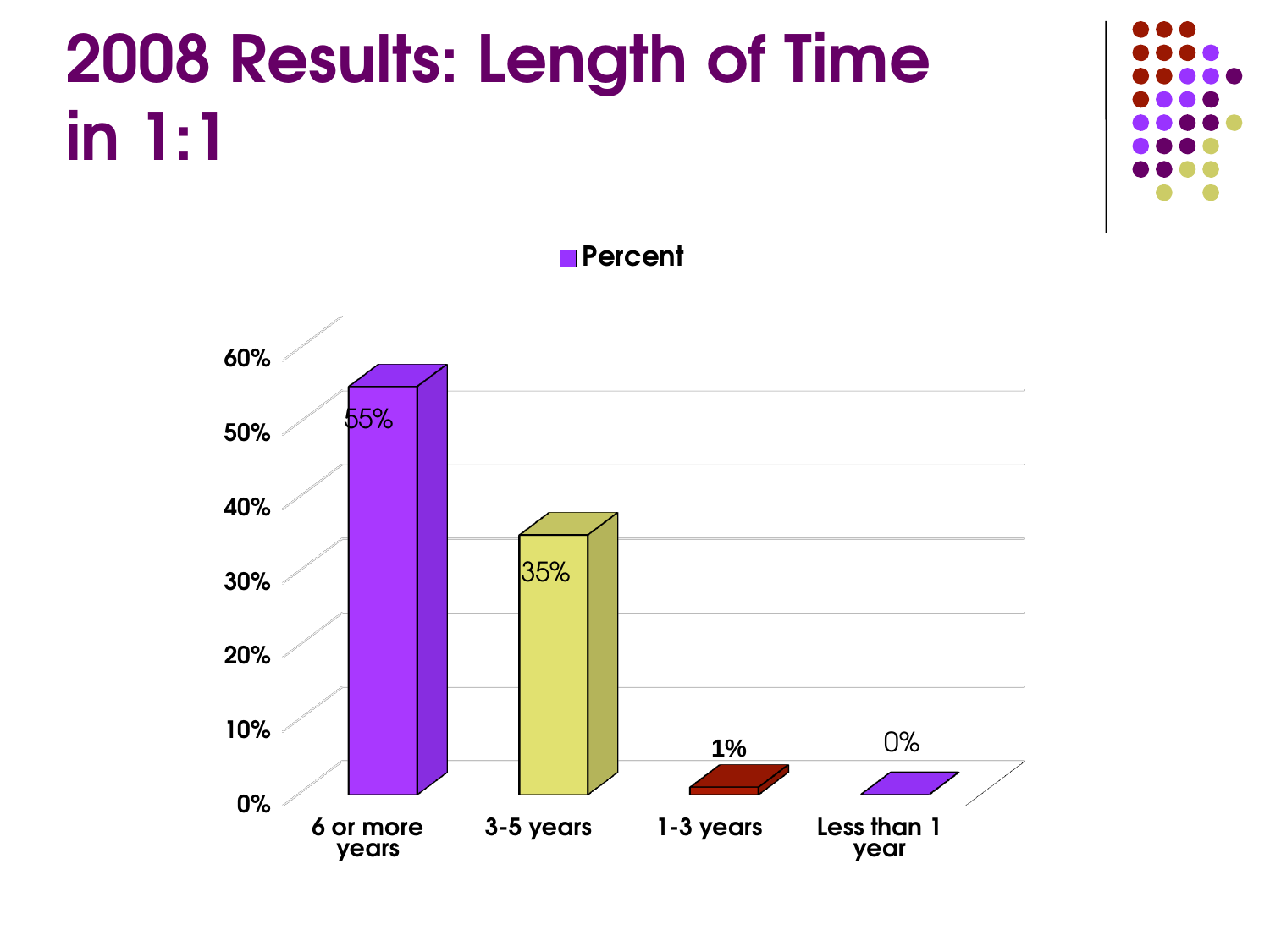

2008 Results: Length of Time in 1:1

[unsupported chart]

1%